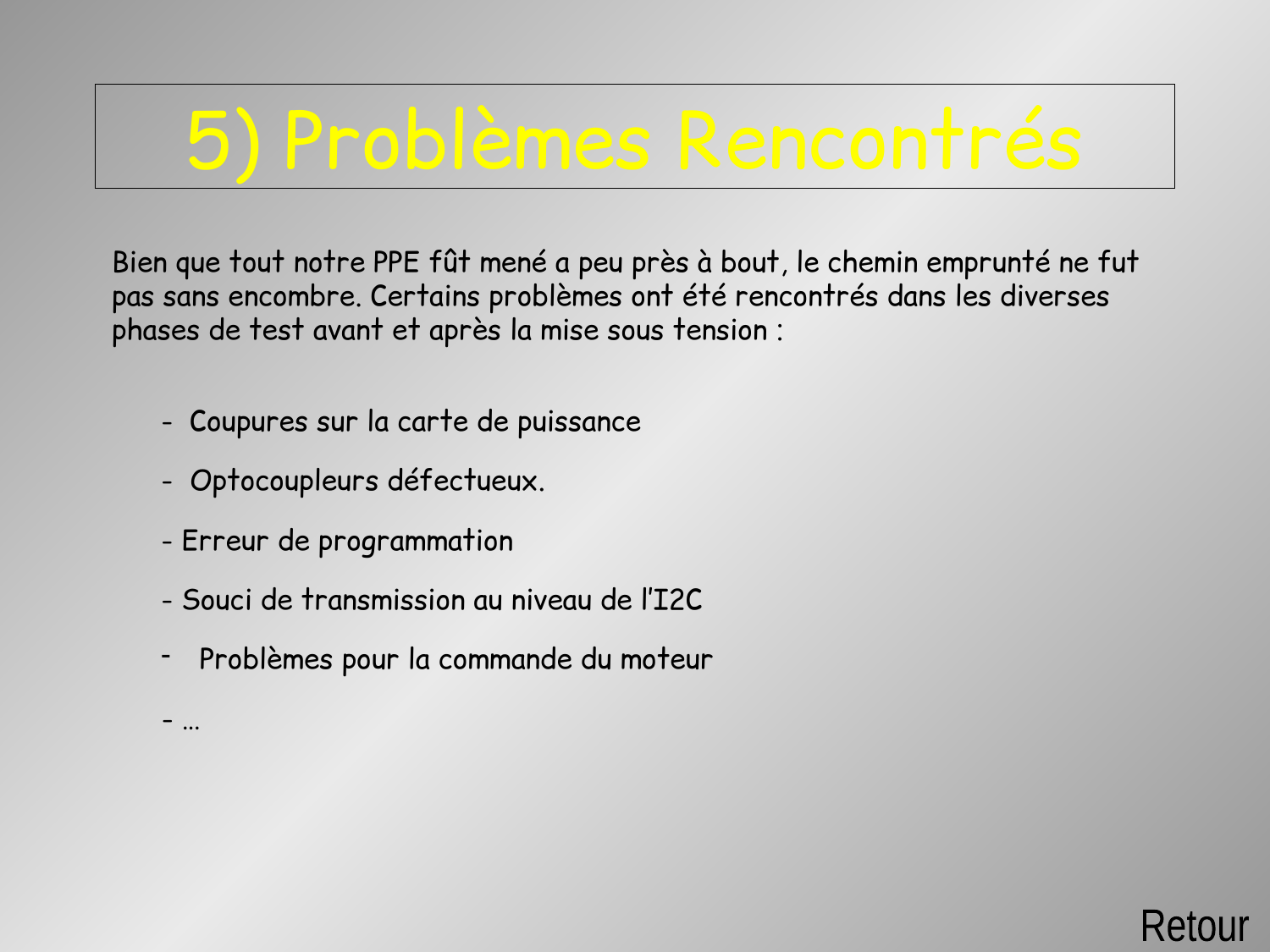

5) Problèmes Rencontrés
Bien que tout notre PPE fût mené a peu près à bout, le chemin emprunté ne fut pas sans encombre. Certains problèmes ont été rencontrés dans les diverses phases de test avant et après la mise sous tension :
-  Coupures sur la carte de puissance
-  Optocoupleurs défectueux.
- Erreur de programmation
- Souci de transmission au niveau de l’I2C
 Problèmes pour la commande du moteur
- …
Retour